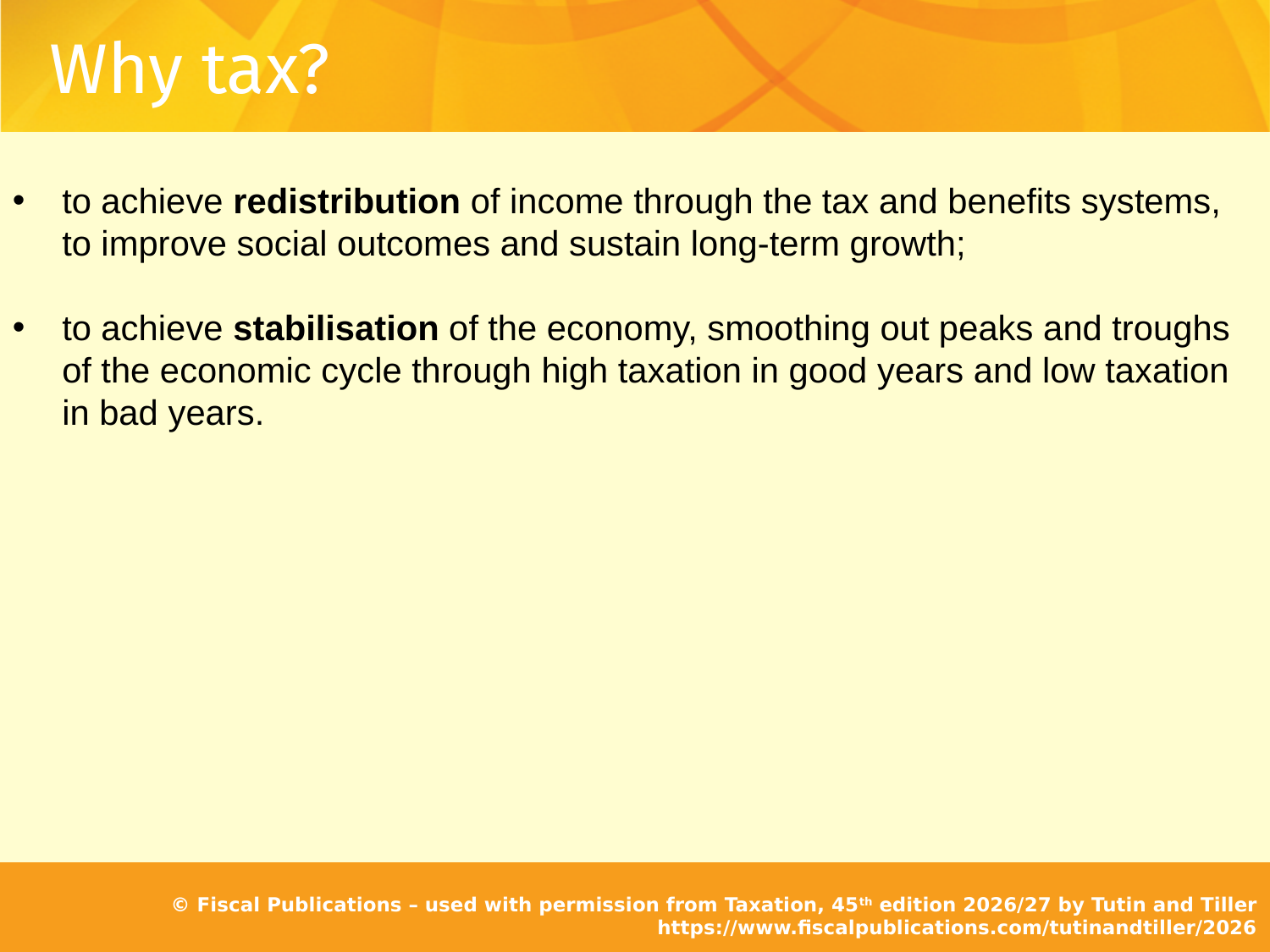

Why tax?

to achieve redistribution of income through the tax and benefits systems, to improve social outcomes and sustain long-term growth;

to achieve stabilisation of the economy, smoothing out peaks and troughs of the economic cycle through high taxation in good years and low taxation in bad years.